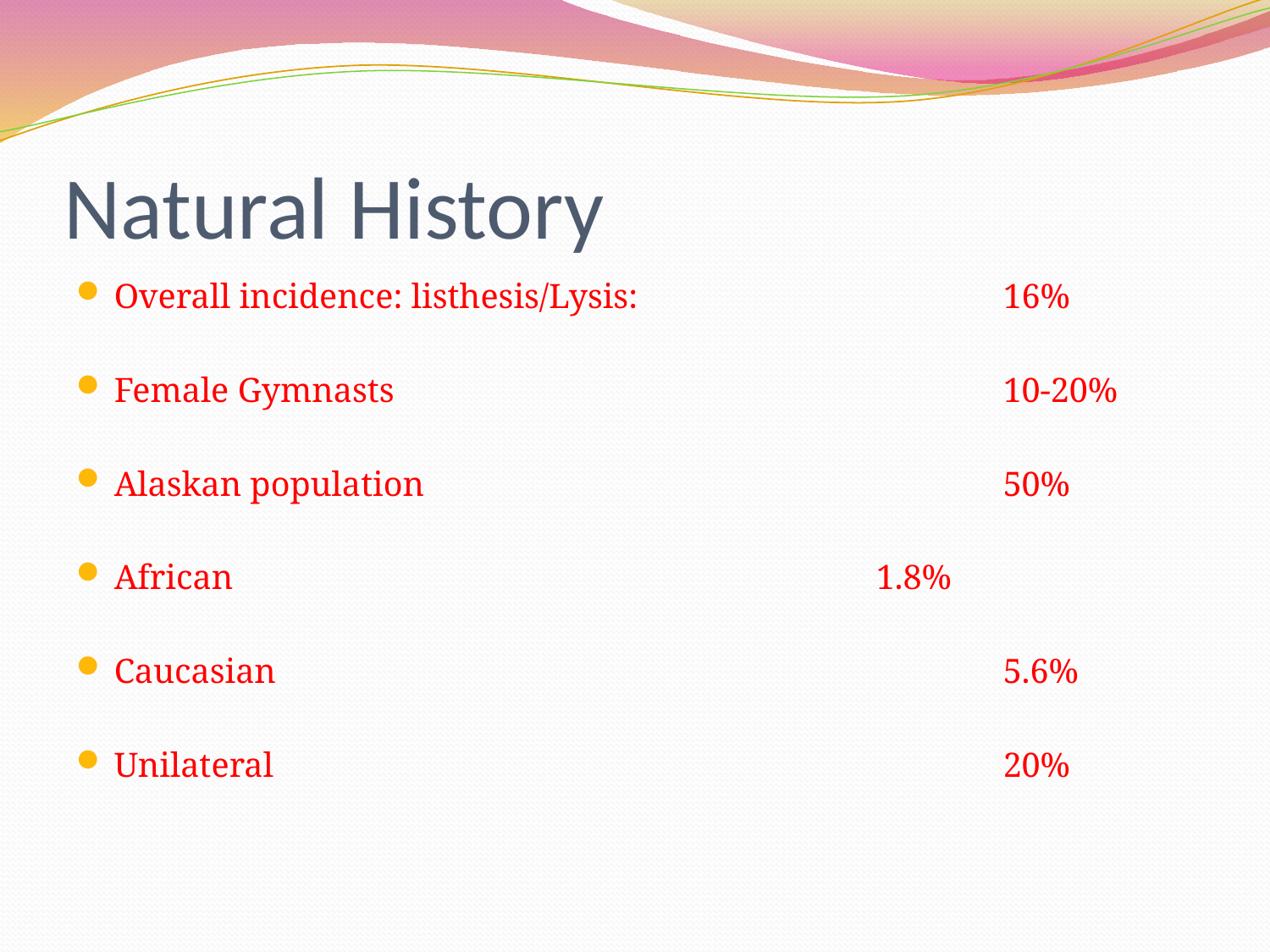

# Natural History
Overall incidence: listhesis/Lysis:	 		16%

Female Gymnasts					10-20%

Alaskan population					50%

African						1.8%

Caucasian						5.6%

Unilateral 						20%